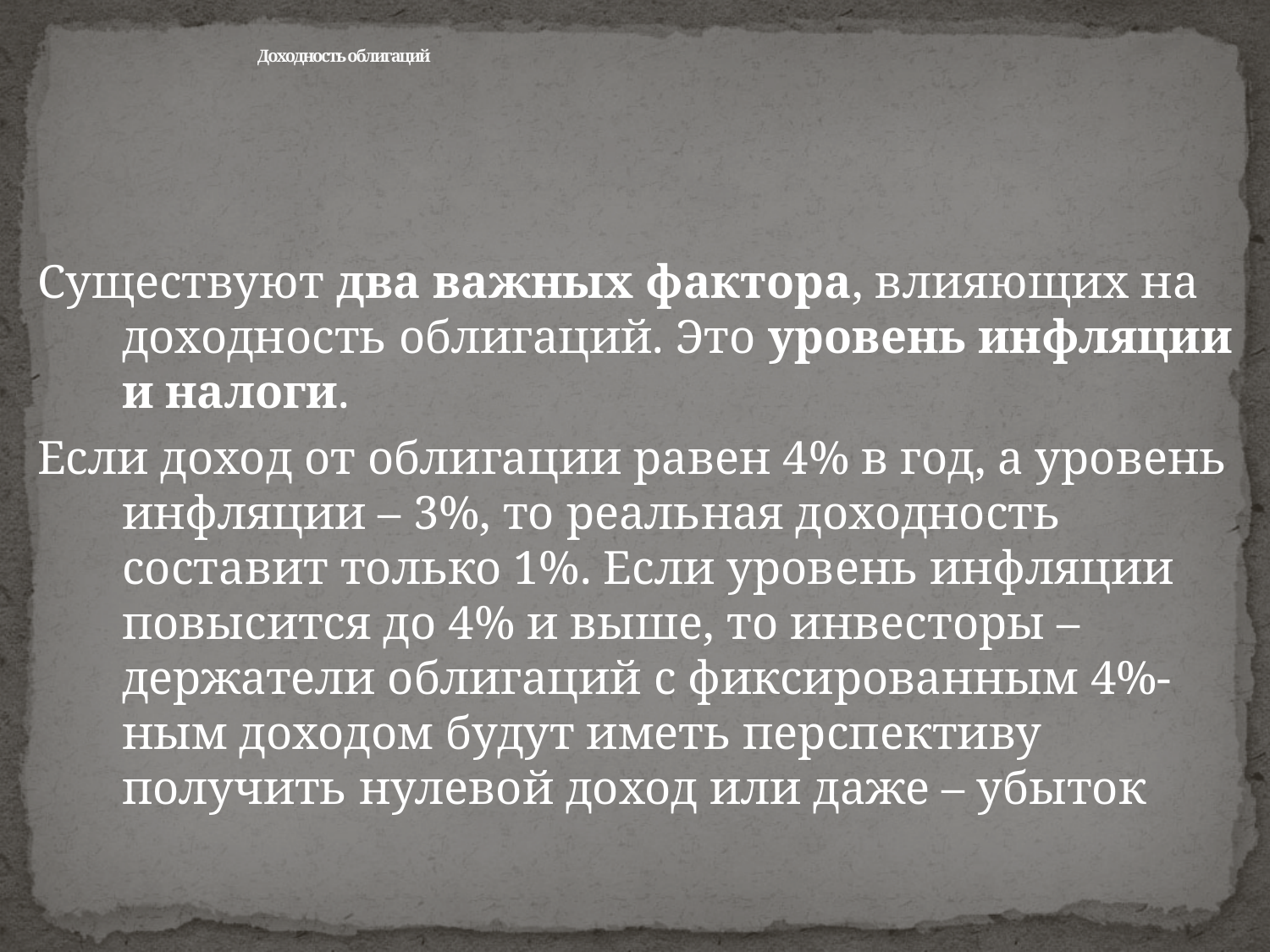

# Доходность облигаций
Существуют два важных фактора, влияющих на доходность облигаций. Это уровень инфляции и налоги.
Если доход от облигации равен 4% в год, а уровень инфляции – 3%, то реальная доходность составит только 1%. Если уровень инфляции повысится до 4% и выше, то инвесторы – держатели облигаций с фиксированным 4%-ным доходом будут иметь перспективу получить нулевой доход или даже – убыток